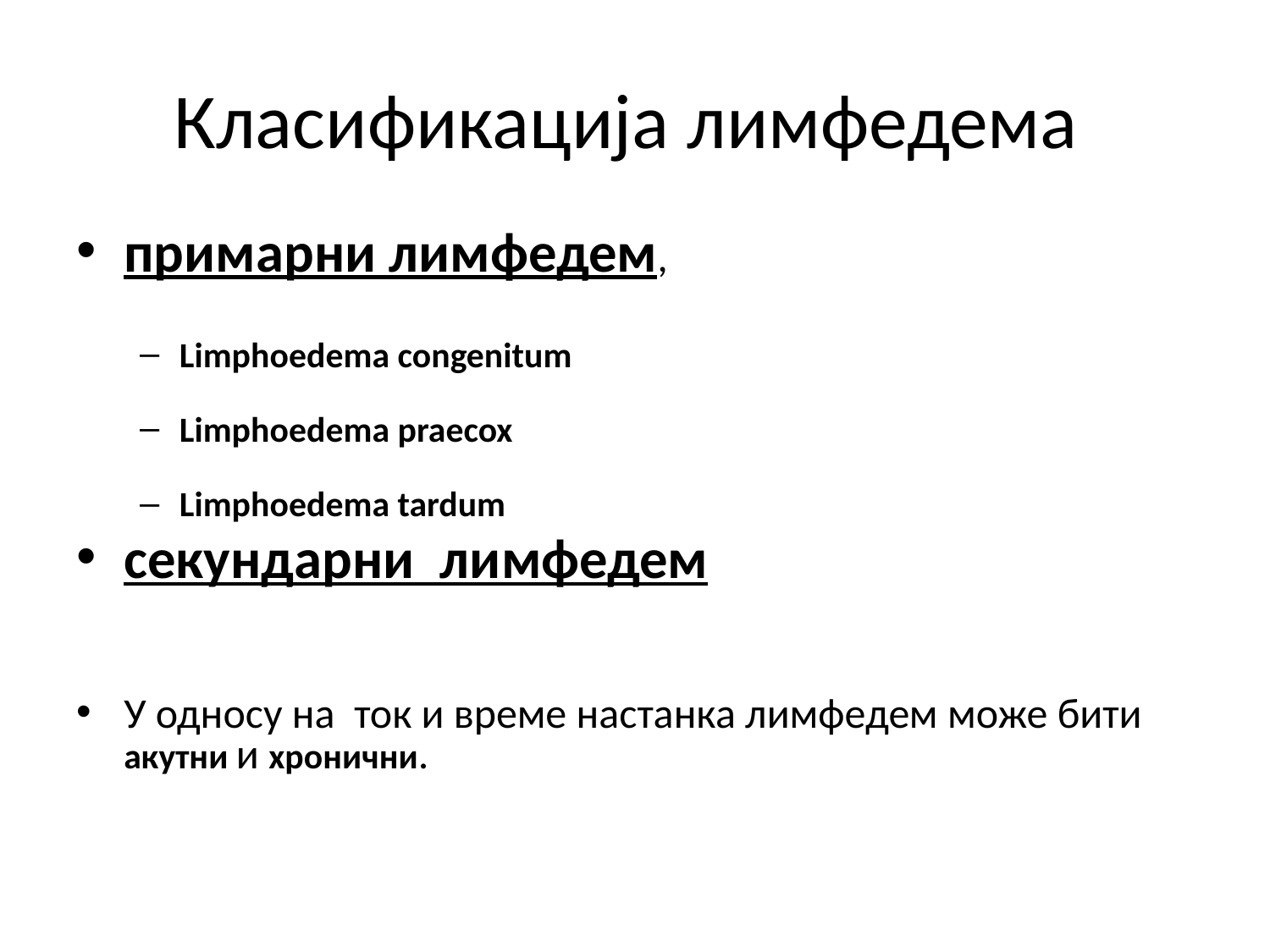

# Класификација лимфедема
примарни лимфедем,
Limphoedema congenitum
Limphoedema praecox
Limphoedema tardum
секундарни  лимфедем

У односу на  ток и време настанка лимфедем може бити акутни и хронични.